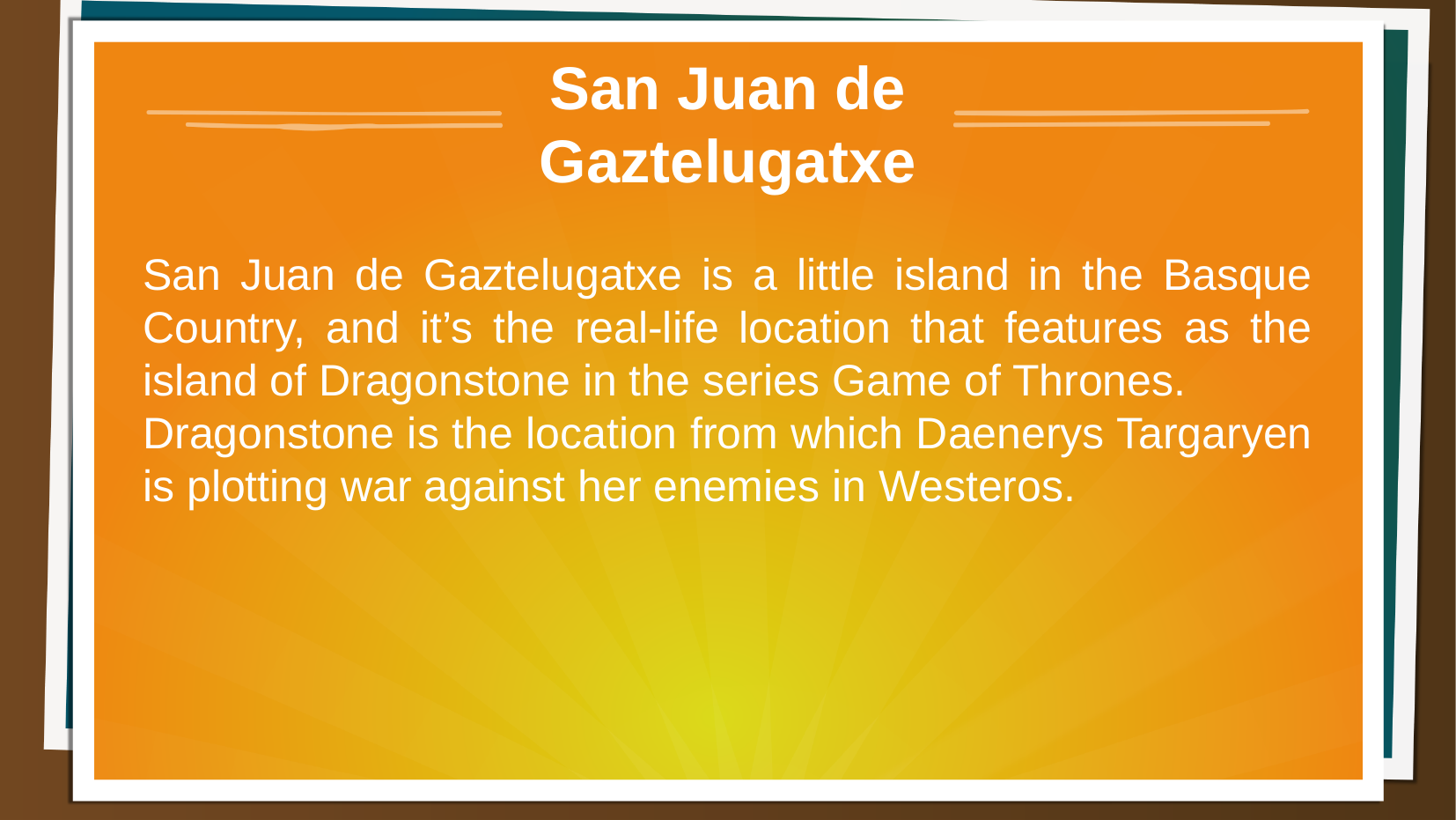

# San Juan de Gaztelugatxe
San Juan de Gaztelugatxe is a little island in the Basque Country, and it’s the real-life location that features as the island of Dragonstone in the series Game of Thrones.
Dragonstone is the location from which Daenerys Targaryen is plotting war against her enemies in Westeros.